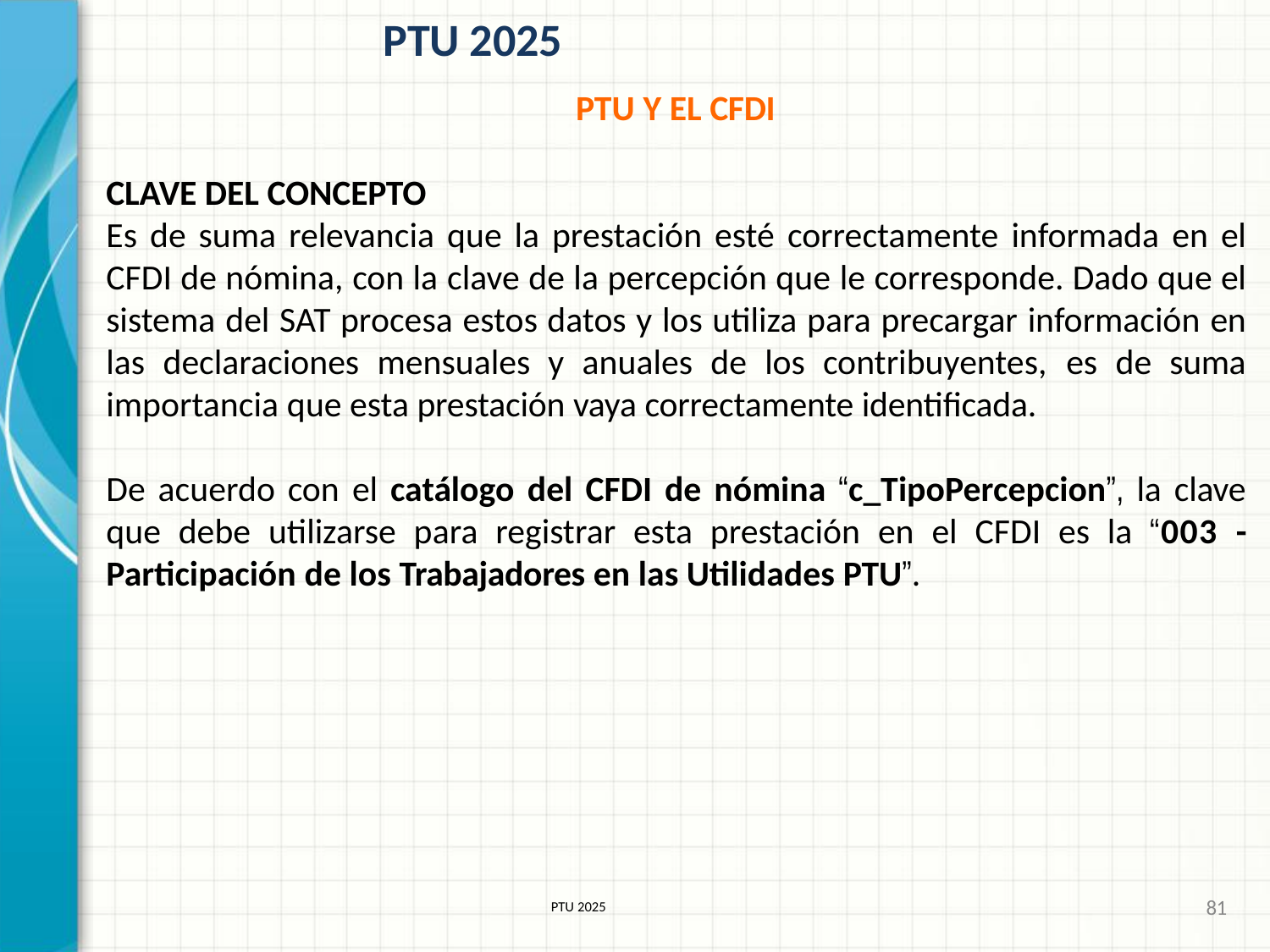

# PTU 2025
PTU Y EL CFDI
CLAVE DEL CONCEPTO
Es de suma relevancia que la prestación esté correctamente informada en el CFDI de nómina, con la clave de la percepción que le corresponde. Dado que el sistema del SAT procesa estos datos y los utiliza para precargar información en las declaraciones mensuales y anuales de los contribuyentes,  es de suma importancia que esta prestación vaya correctamente identificada.
De acuerdo con el catálogo del CFDI de nómina “c_TipoPercepcion”, la clave que debe utilizarse para registrar esta prestación en el CFDI es la “003 - Participación de los Trabajadores en las Utilidades PTU”.
81
PTU 2025